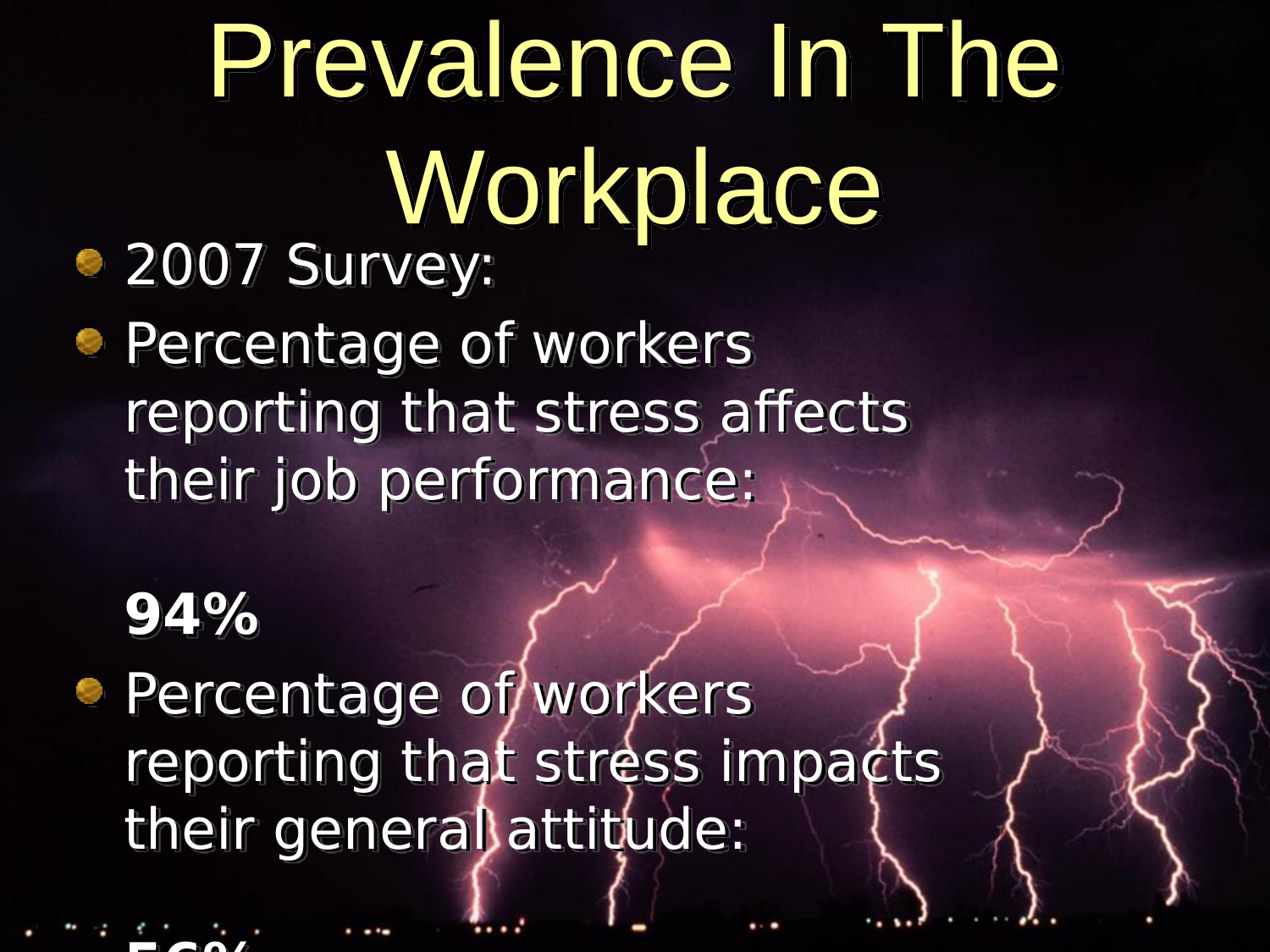

# Prevalence In The Workplace
2007 Survey:
Percentage of workers
reporting that stress affects
their job performance:  	94%
Percentage of workers
reporting that stress impacts
their general attitude: 	56%
Percentage of workers who
believe that stress impairs their relationships with co-workers:  	39%